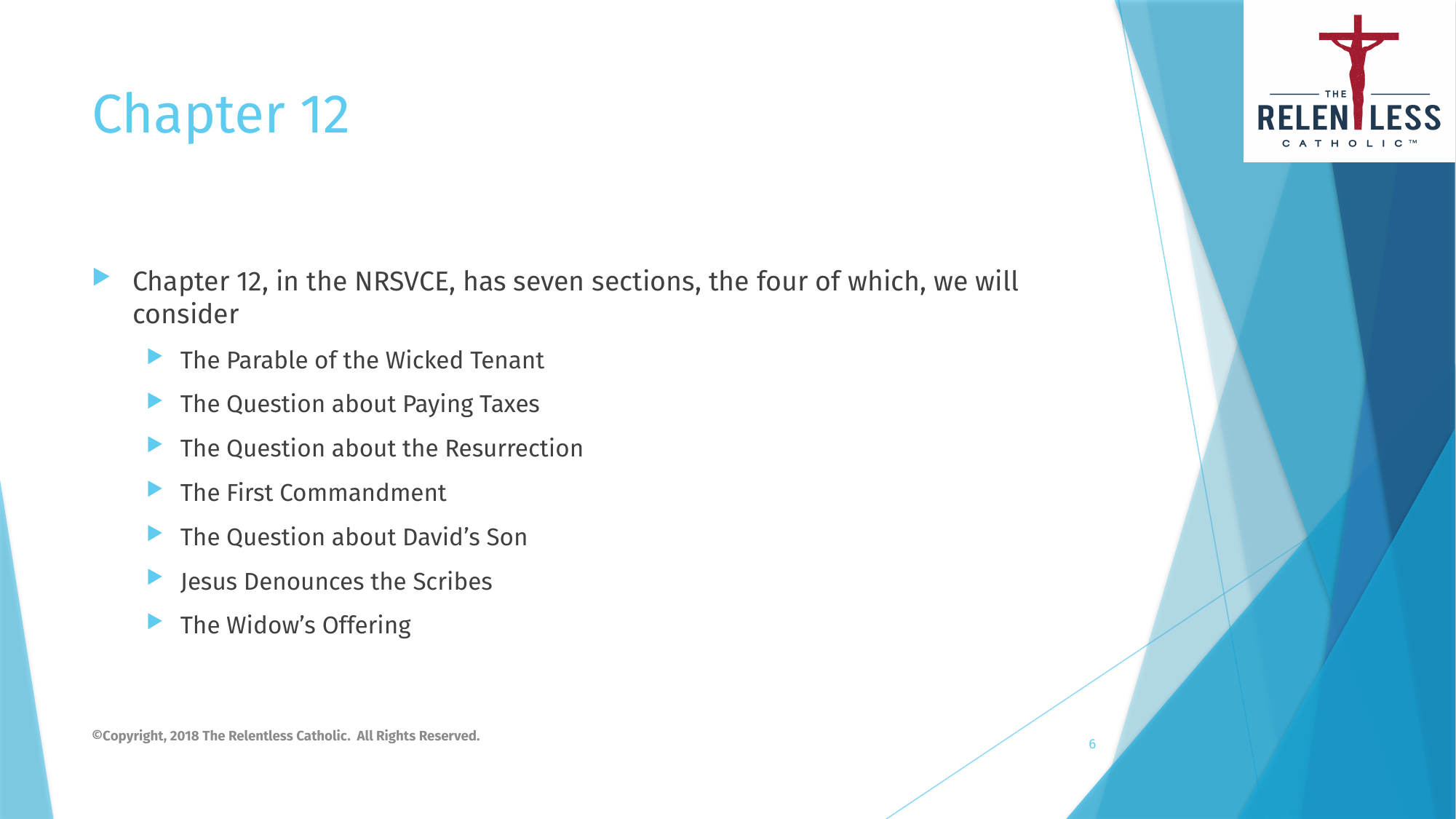

# Chapter 12
Chapter 12, in the NRSVCE, has seven sections, the four of which, we will consider
The Parable of the Wicked Tenant
The Question about Paying Taxes
The Question about the Resurrection
The First Commandment
The Question about David’s Son
Jesus Denounces the Scribes
The Widow’s Offering
©Copyright, 2018 The Relentless Catholic.  All Rights Reserved.

6